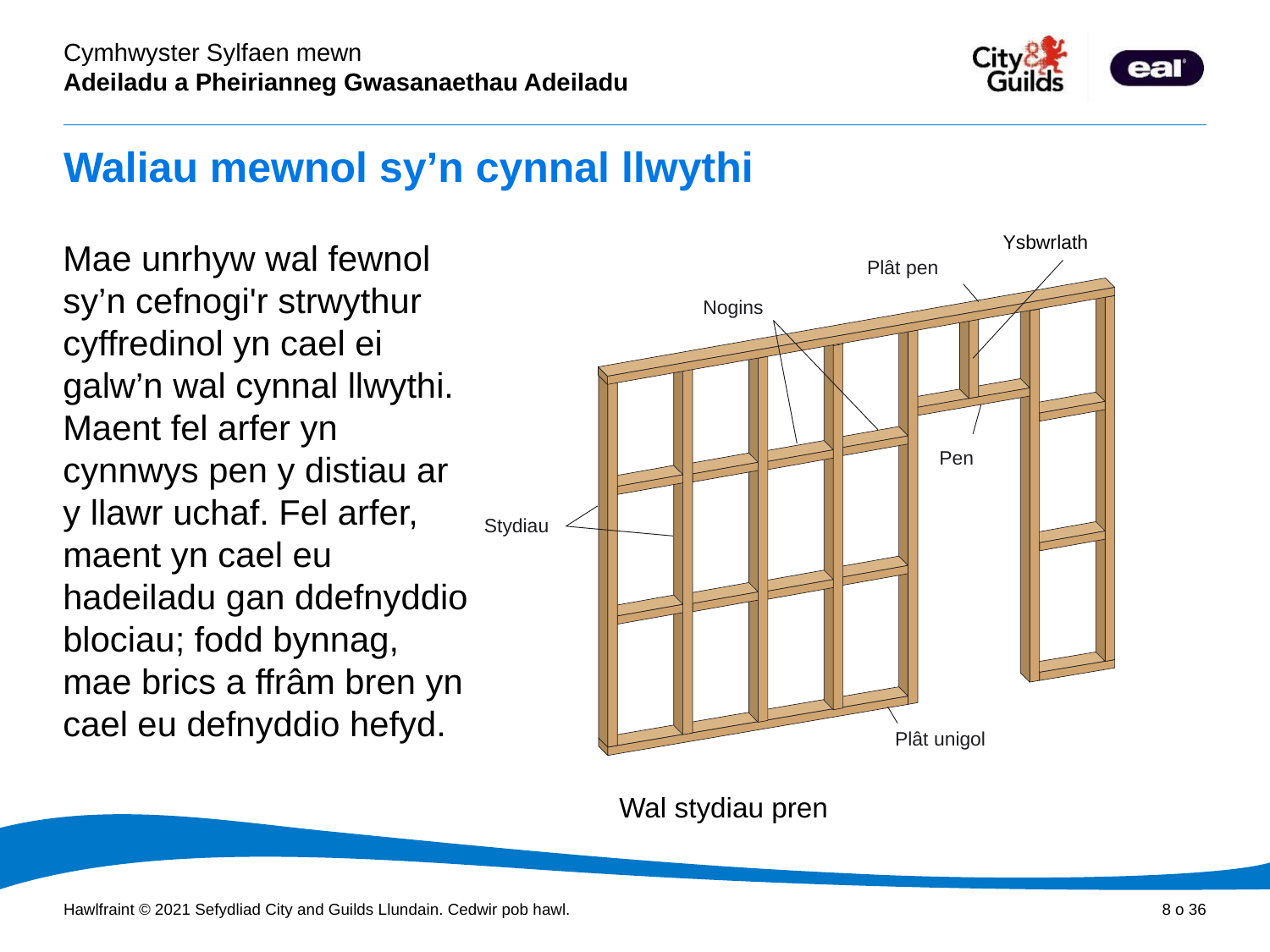

# Waliau mewnol sy’n cynnal llwythi
Ysbwrlath
Mae unrhyw wal fewnol sy’n cefnogi'r strwythur cyffredinol yn cael ei galw’n wal cynnal llwythi. Maent fel arfer yn cynnwys pen y distiau ar y llawr uchaf. Fel arfer, maent yn cael eu hadeiladu gan ddefnyddio blociau; fodd bynnag, mae brics a ffrâm bren yn cael eu defnyddio hefyd.

Plât pen

Nogins
Pen
Stydiau
Plât unigol
Wal stydiau pren